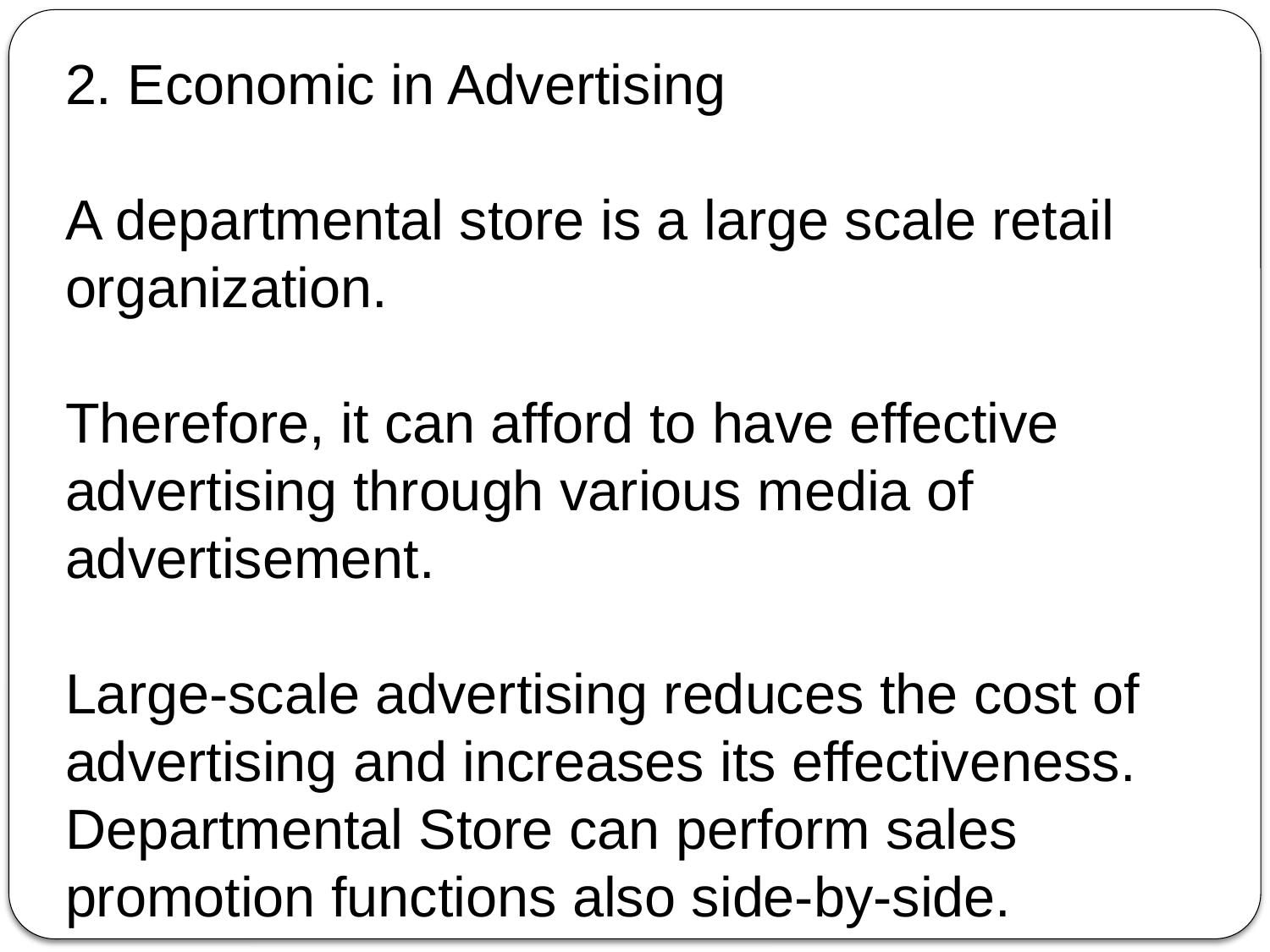

2. Economic in Advertising

A departmental store is a large scale retail organization.

Therefore, it can afford to have effective advertising through various media of advertisement.

Large-scale advertising reduces the cost of advertising and increases its effectiveness. Departmental Store can perform sales promotion functions also side-by-side.